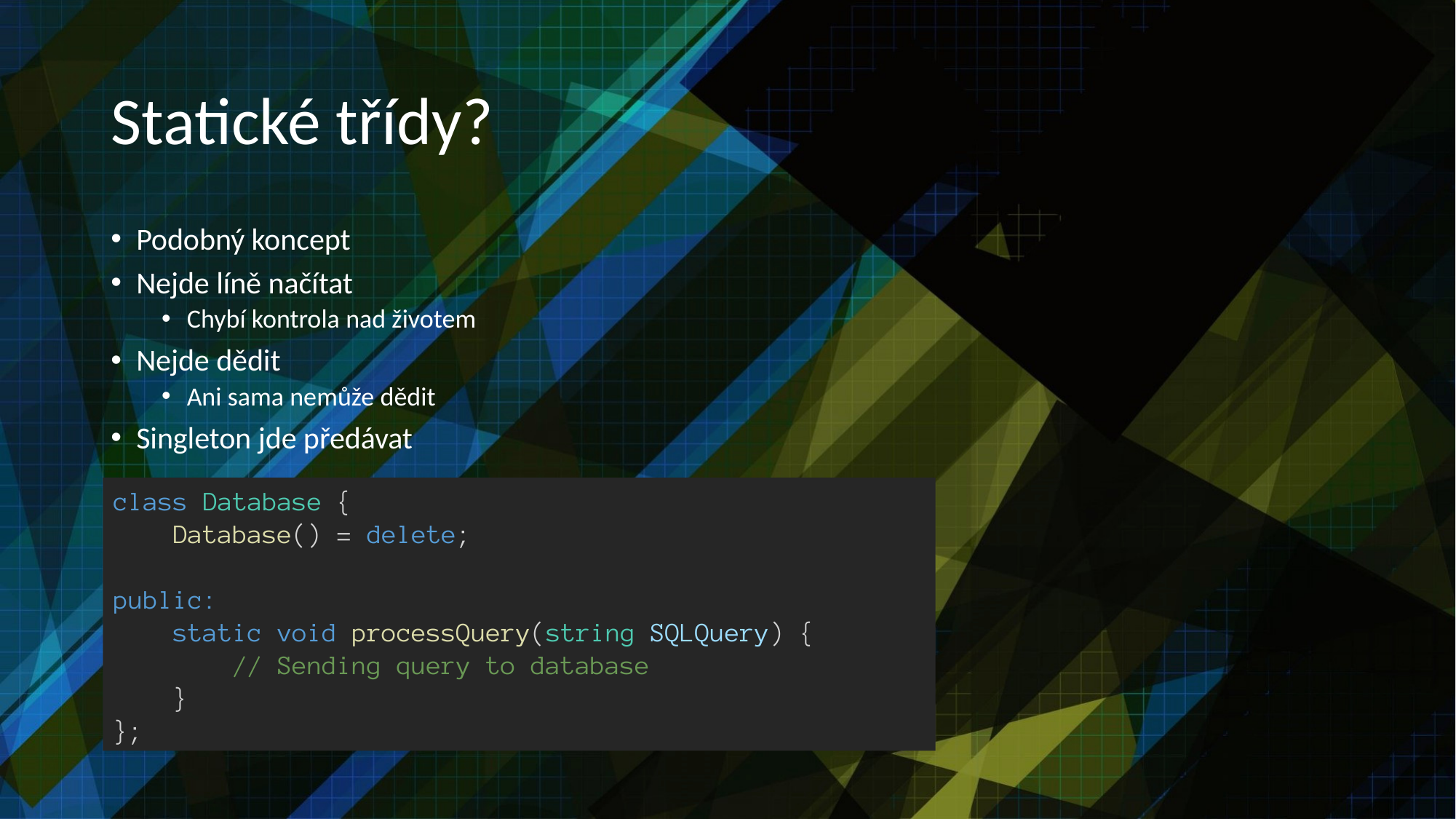

# Statické třídy?
Podobný koncept
Nejde líně načítat
Chybí kontrola nad životem
Nejde dědit
Ani sama nemůže dědit
Singleton jde předávat

class Database {
    Database() = delete;
public:
    static void processQuery(string SQLQuery) {​
        // Sending query to database​
    }​
};